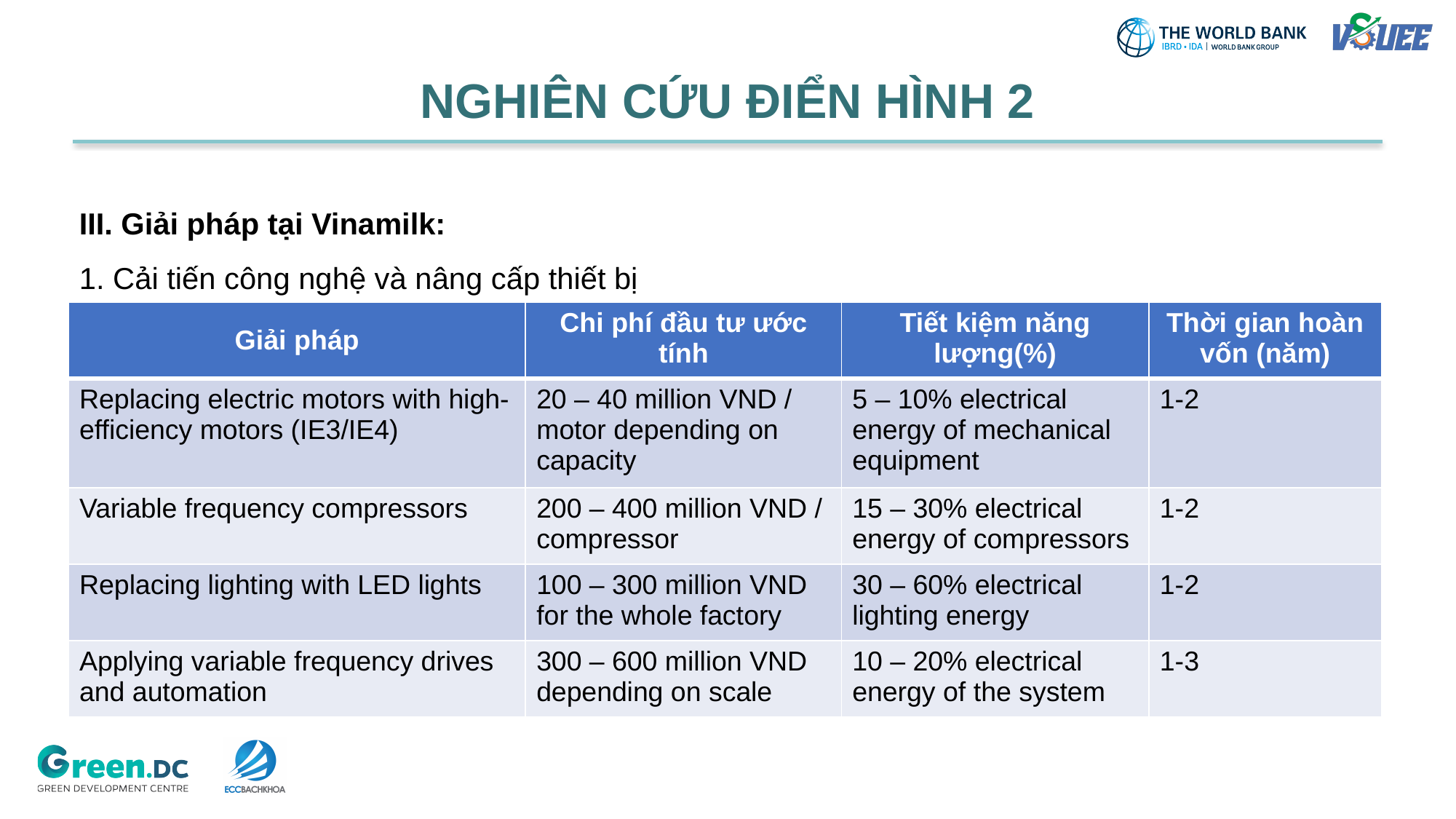

NGHIÊN CỨU ĐIỂN HÌNH 2

III. Giải pháp tại Vinamilk:
1. Cải tiến công nghệ và nâng cấp thiết bị
| Giải pháp | Chi phí đầu tư ước tính | Tiết kiệm năng lượng(%) | Thời gian hoàn vốn (năm) |
| --- | --- | --- | --- |
| Replacing electric motors with high-efficiency motors (IE3/IE4) | 20 – 40 million VND / motor depending on capacity | 5 – 10% electrical energy of mechanical equipment | 1-2 |
| Variable frequency compressors | 200 – 400 million VND / compressor | 15 – 30% electrical energy of compressors | 1-2 |
| Replacing lighting with LED lights | 100 – 300 million VND for the whole factory | 30 – 60% electrical lighting energy | 1-2 |
| Applying variable frequency drives and automation | 300 – 600 million VND depending on scale | 10 – 20% electrical energy of the system | 1-3 |